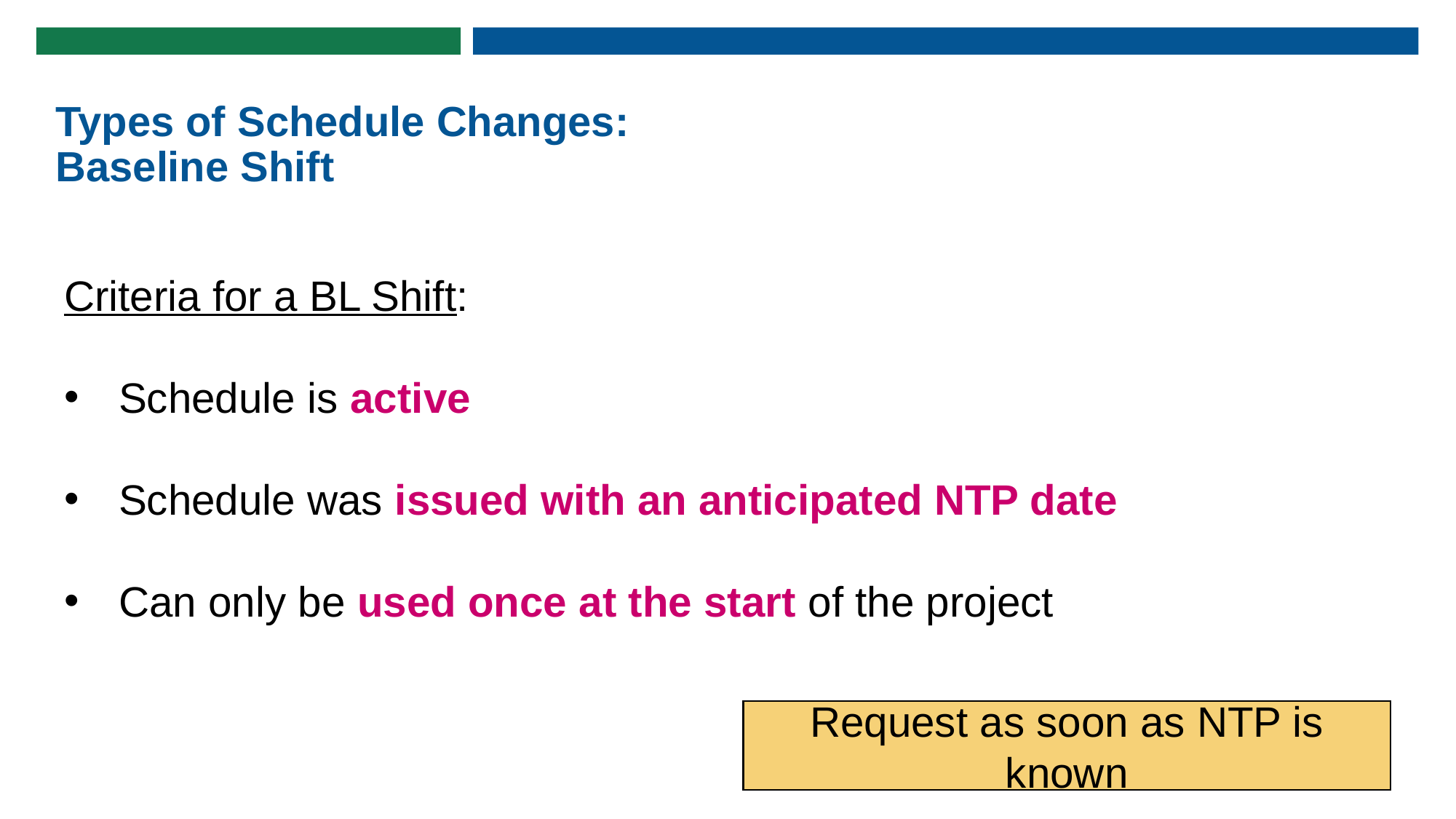

Types of Schedule Changes:
Baseline Shift
Criteria for a BL Shift:

Schedule is active

Schedule was issued with an anticipated NTP date

Can only be used once at the start of the project
Request as soon as NTP is known